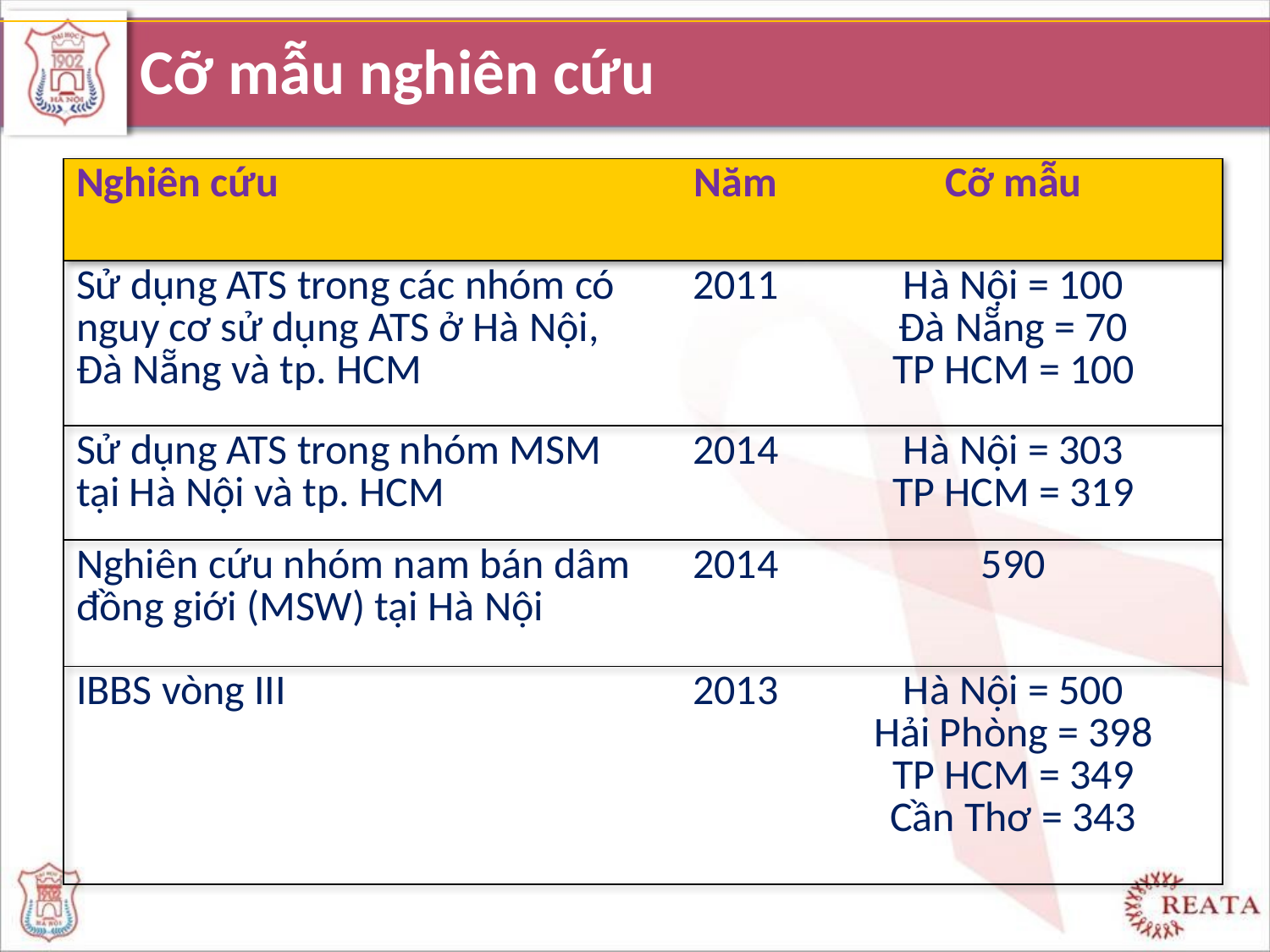

# Cỡ mẫu nghiên cứu
| Nghiên cứu | Năm | Cỡ mẫu |
| --- | --- | --- |
| Sử dụng ATS trong các nhóm có nguy cơ sử dụng ATS ở Hà Nội, Đà Nẵng và tp. HCM | 2011 | Hà Nội = 100 Đà Nẵng = 70 TP HCM = 100 |
| Sử dụng ATS trong nhóm MSM tại Hà Nội và tp. HCM | 2014 | Hà Nội = 303 TP HCM = 319 |
| Nghiên cứu nhóm nam bán dâm đồng giới (MSW) tại Hà Nội | 2014 | 590 |
| IBBS vòng III | 2013 | Hà Nội = 500 Hải Phòng = 398 TP HCM = 349 Cần Thơ = 343 |